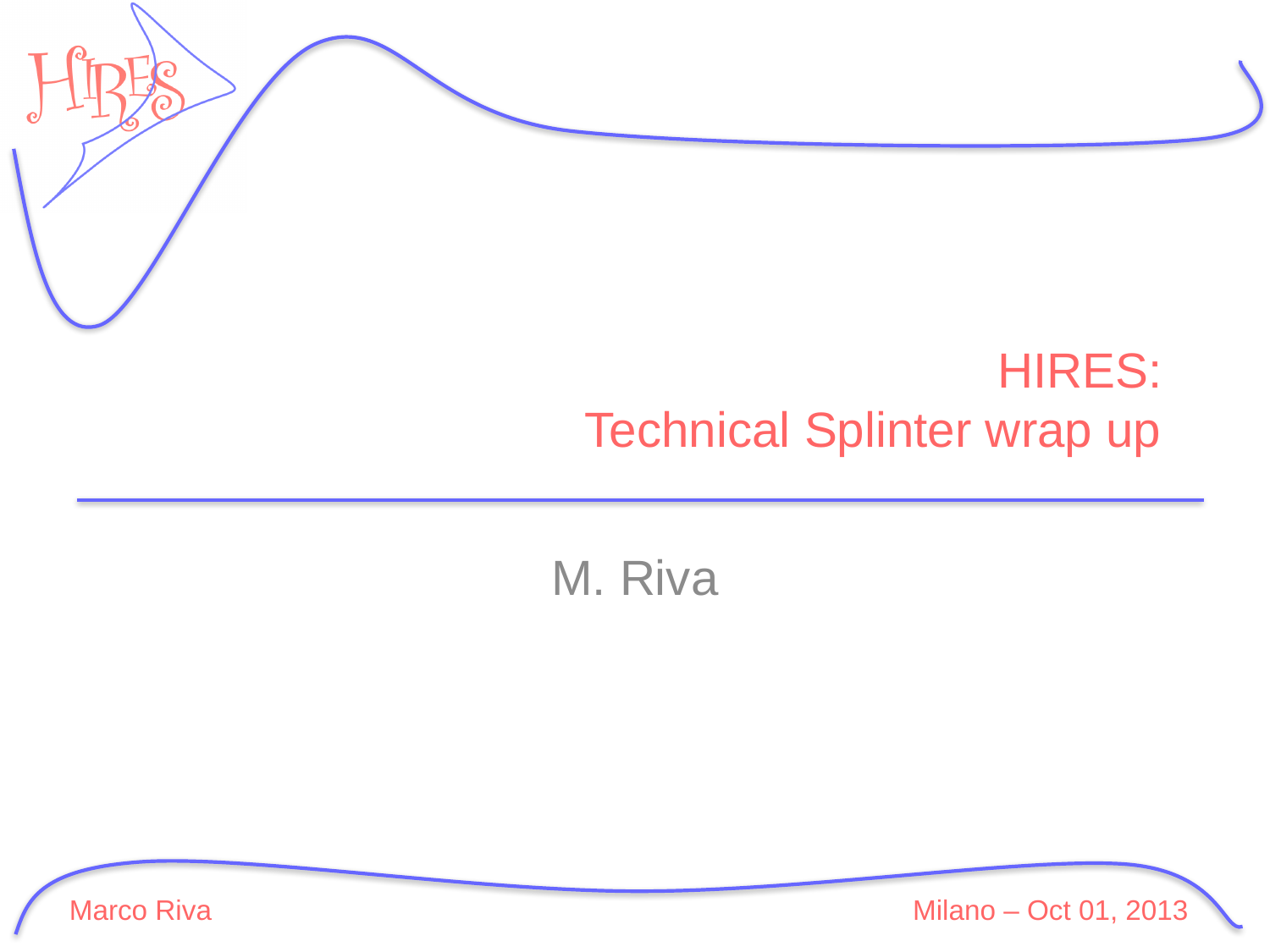

# HIRES: Technical Splinter wrap up
M. Riva